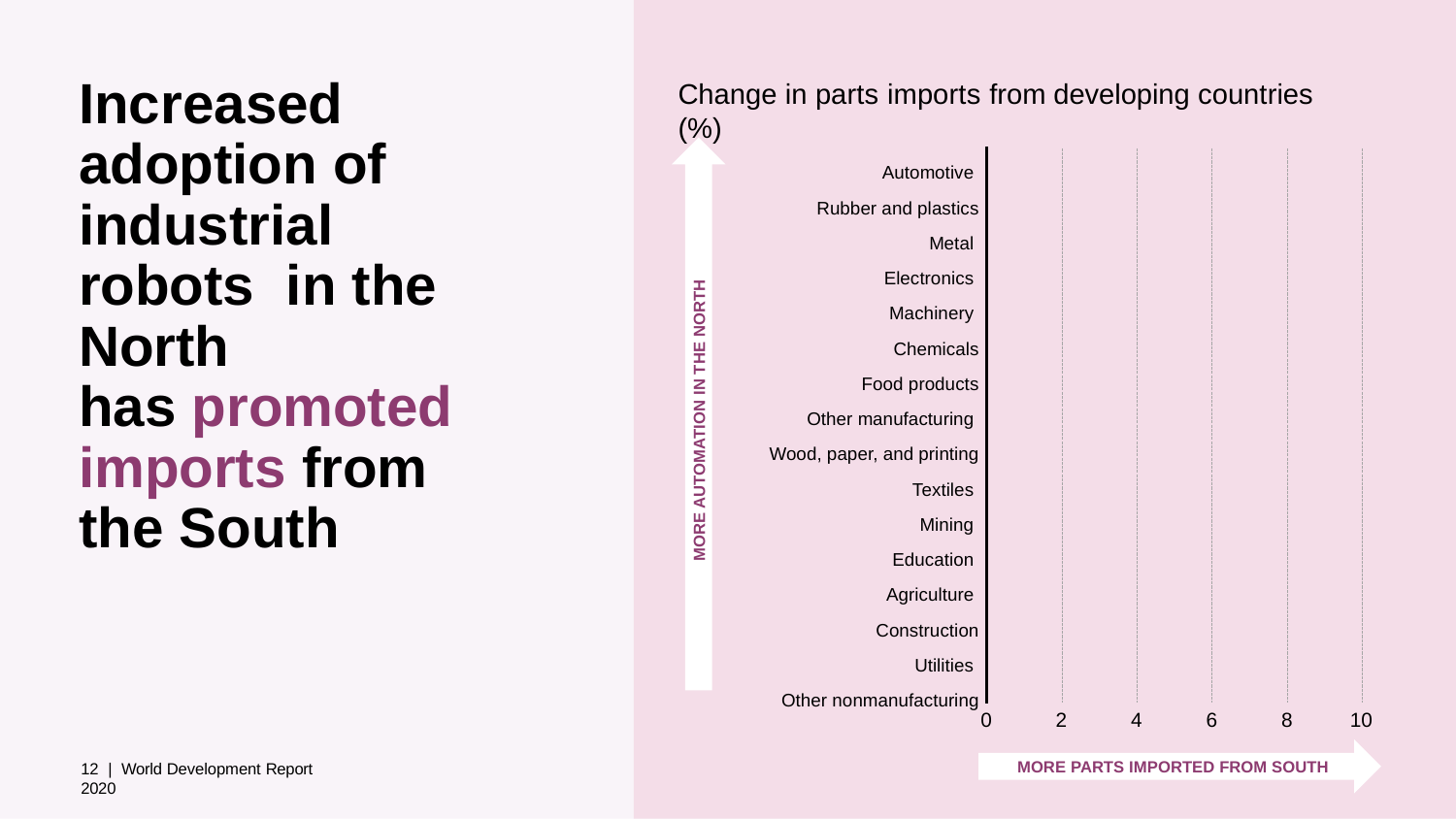

# Increased  adoption of  industrial robots  in the North
has promoted imports from the South
Change in parts imports from developing countries (%)
Automotive  Rubber and plastics
Metal  Electronics  Machinery  Chemicals
Food products
Other manufacturing  Wood, paper, and printing
Textiles  Mining  Education  Agriculture  Construction
Utilities  Other nonmanufacturing

0
2
4
6
8
10

MORE AUTOMATION IN THE NORTH
MORE PARTS IMPORTED FROM SOUTH
12  |  World Development Report 2020